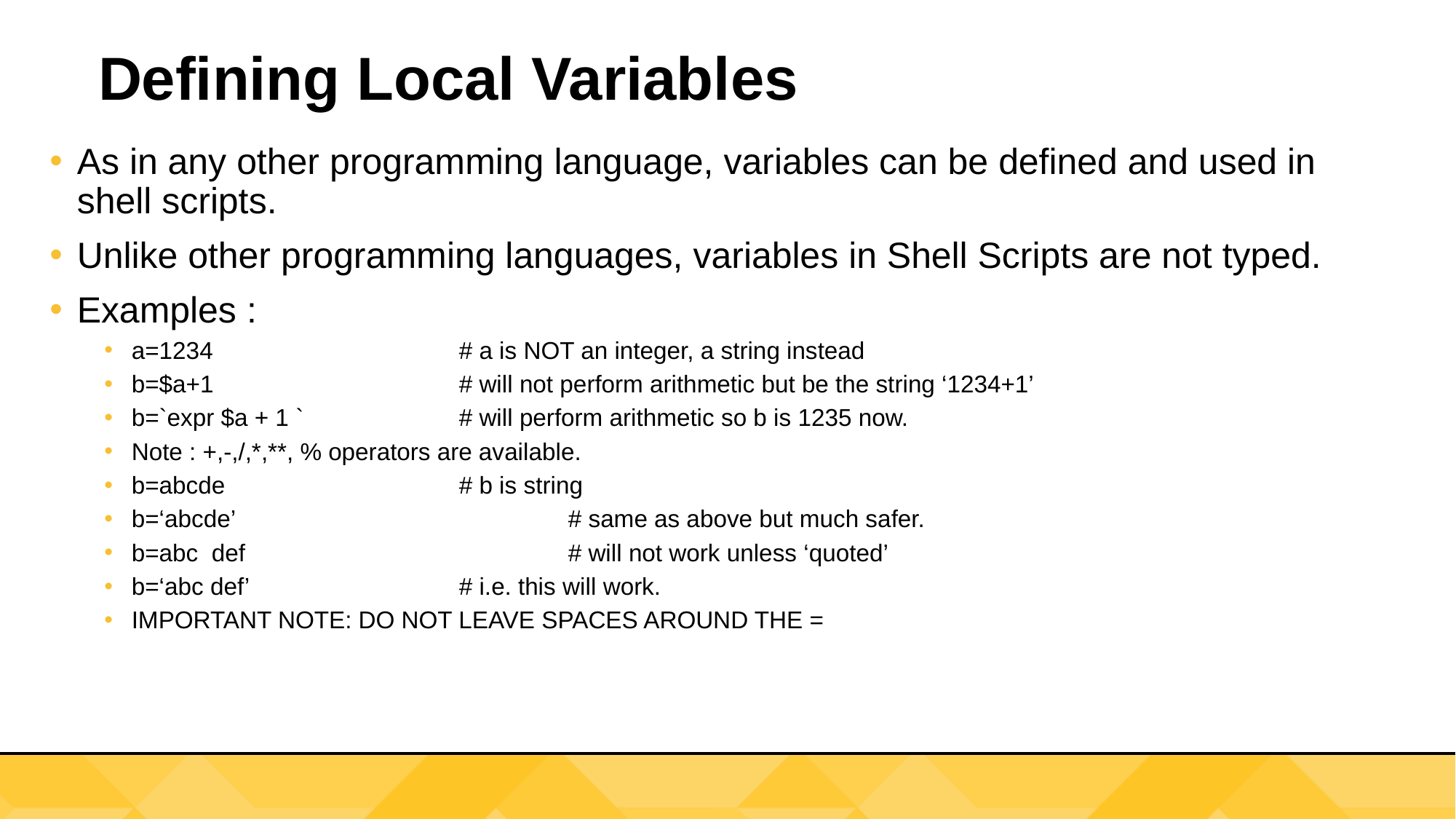

# Defining Local Variables
As in any other programming language, variables can be defined and used in shell scripts.
Unlike other programming languages, variables in Shell Scripts are not typed.
Examples :
a=1234   			# a is NOT an integer, a string instead
b=$a+1 			# will not perform arithmetic but be the string ‘1234+1’
b=`expr $a + 1 `   		# will perform arithmetic so b is 1235 now.
Note : +,-,/,*,**, % operators are available.
b=abcde  			# b is string
b=‘abcde’ 			# same as above but much safer.
b=abc  def 			# will not work unless ‘quoted’
b=‘abc def’  		# i.e. this will work.
IMPORTANT NOTE: DO NOT LEAVE SPACES AROUND THE =